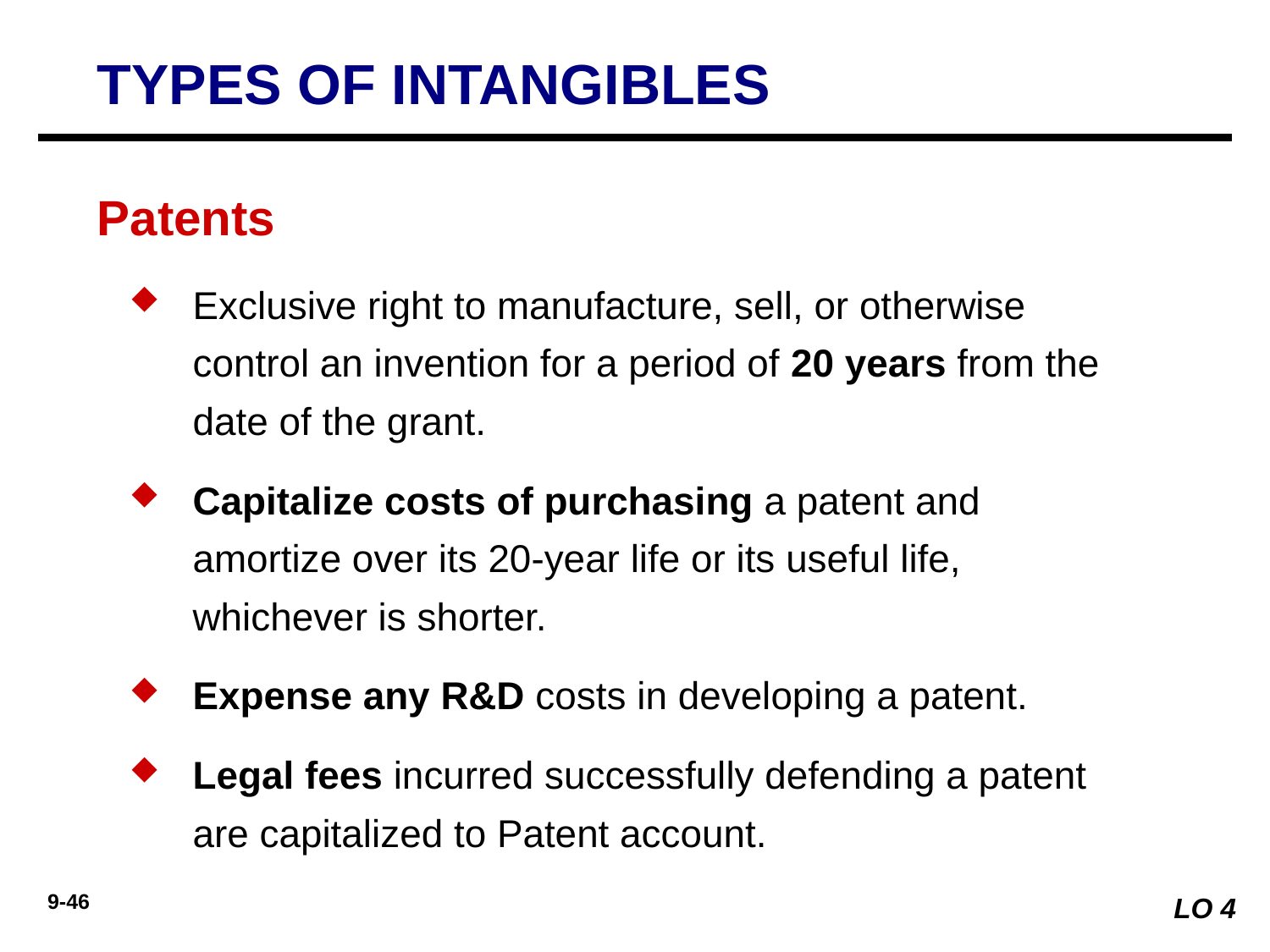

TYPES OF INTANGIBLES

Patents
Exclusive right to manufacture, sell, or otherwise control an invention for a period of 20 years from the date of the grant.
Capitalize costs of purchasing a patent and amortize over its 20-year life or its useful life, whichever is shorter.
Expense any R&D costs in developing a patent.
Legal fees incurred successfully defending a patent are capitalized to Patent account.
LO 4